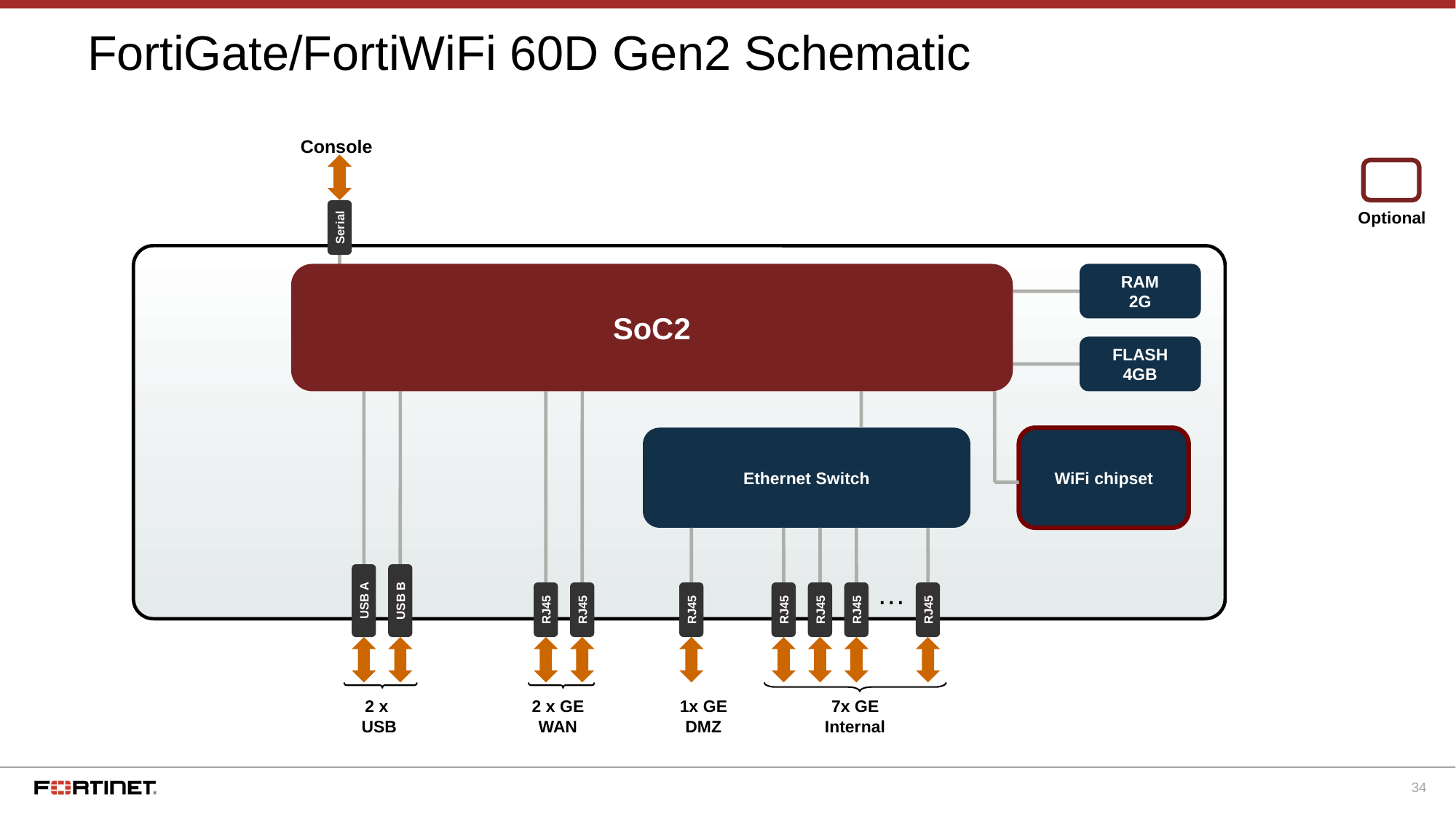

# FortiGate/FortiWiFi 60D Gen2 Schematic
Console

Optional
Serial

SoC2
RAM
2G

FLASH
4GB

Ethernet Switch
WiFi chipset

…
USB A
USB B

RJ45
RJ45
RJ45
RJ45
RJ45
RJ45
RJ45

2 x
USB
2 x GE
WAN
1x GE
DMZ
7x GE
Internal